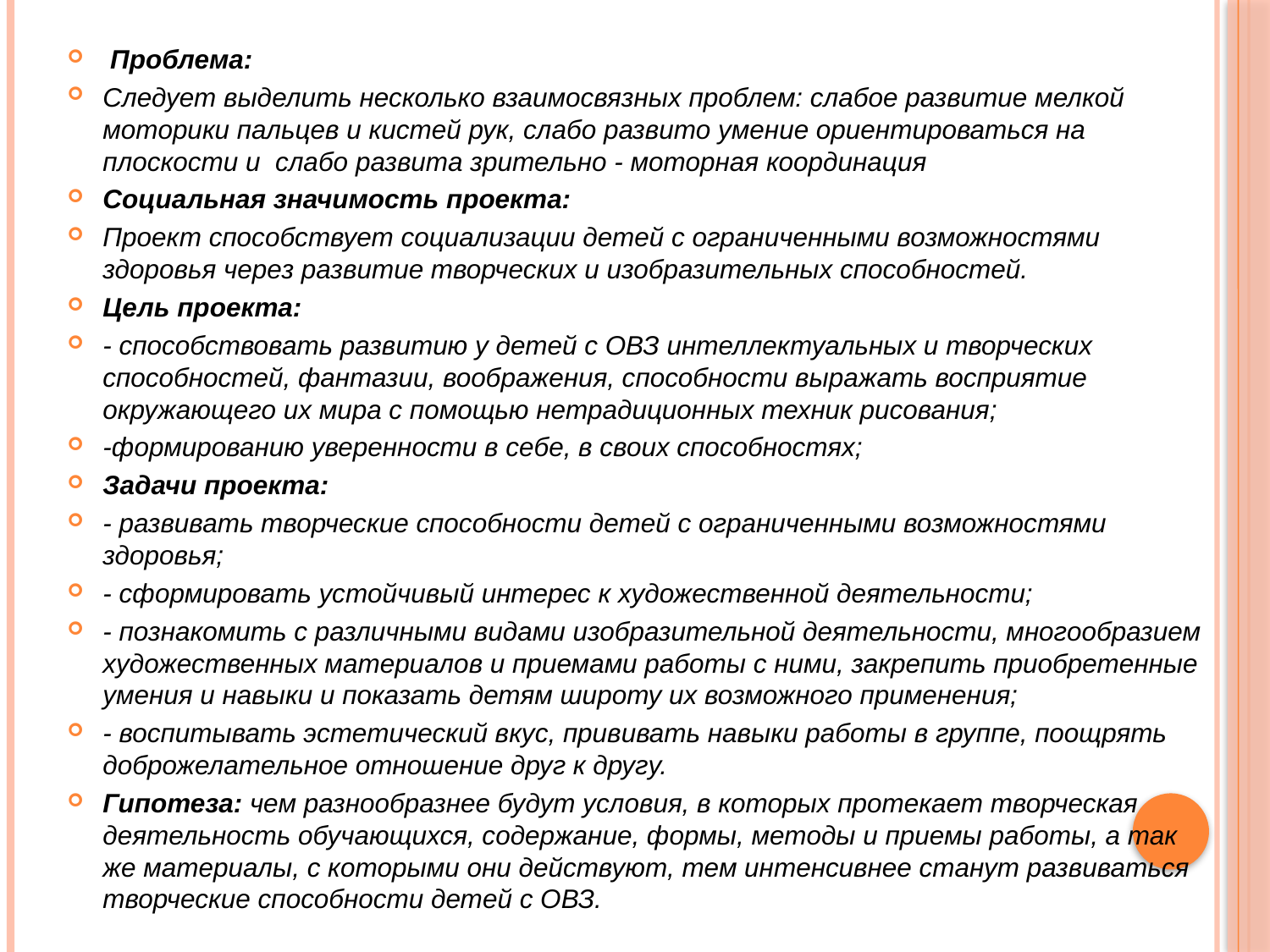

Проблема:
Следует выделить несколько взаимосвязных проблем: слабое развитие мелкой моторики пальцев и кистей рук, слабо развито умение ориентироваться на плоскости и  слабо развита зрительно - моторная координация
Социальная значимость проекта:
Проект способствует социализации детей с ограниченными возможностями здоровья через развитие творческих и изобразительных способностей.
Цель проекта:
- способствовать развитию у детей c ОВЗ интеллектуальных и творческих способностей, фантазии, воображения, способности выражать восприятие окружающего их мира с помощью нетрадиционных техник рисования;
-формированию уверенности в себе, в своих способностях;
Задачи проекта:
- развивать творческие способности детей с ограниченными возможностями здоровья;
- сформировать устойчивый интерес к художественной деятельности;
- познакомить с различными видами изобразительной деятельности, многообразием художественных материалов и приемами работы с ними, закрепить приобретенные умения и навыки и показать детям широту их возможного применения;
- воспитывать эстетический вкус, прививать навыки работы в группе, поощрять доброжелательное отношение друг к другу.
Гипотеза: чем разнообразнее будут условия, в которых протекает творческая деятельность обучающихся, содержание, формы, методы и приемы работы, а так же материалы, с которыми они действуют, тем интенсивнее станут развиваться творческие способности детей с ОВЗ.